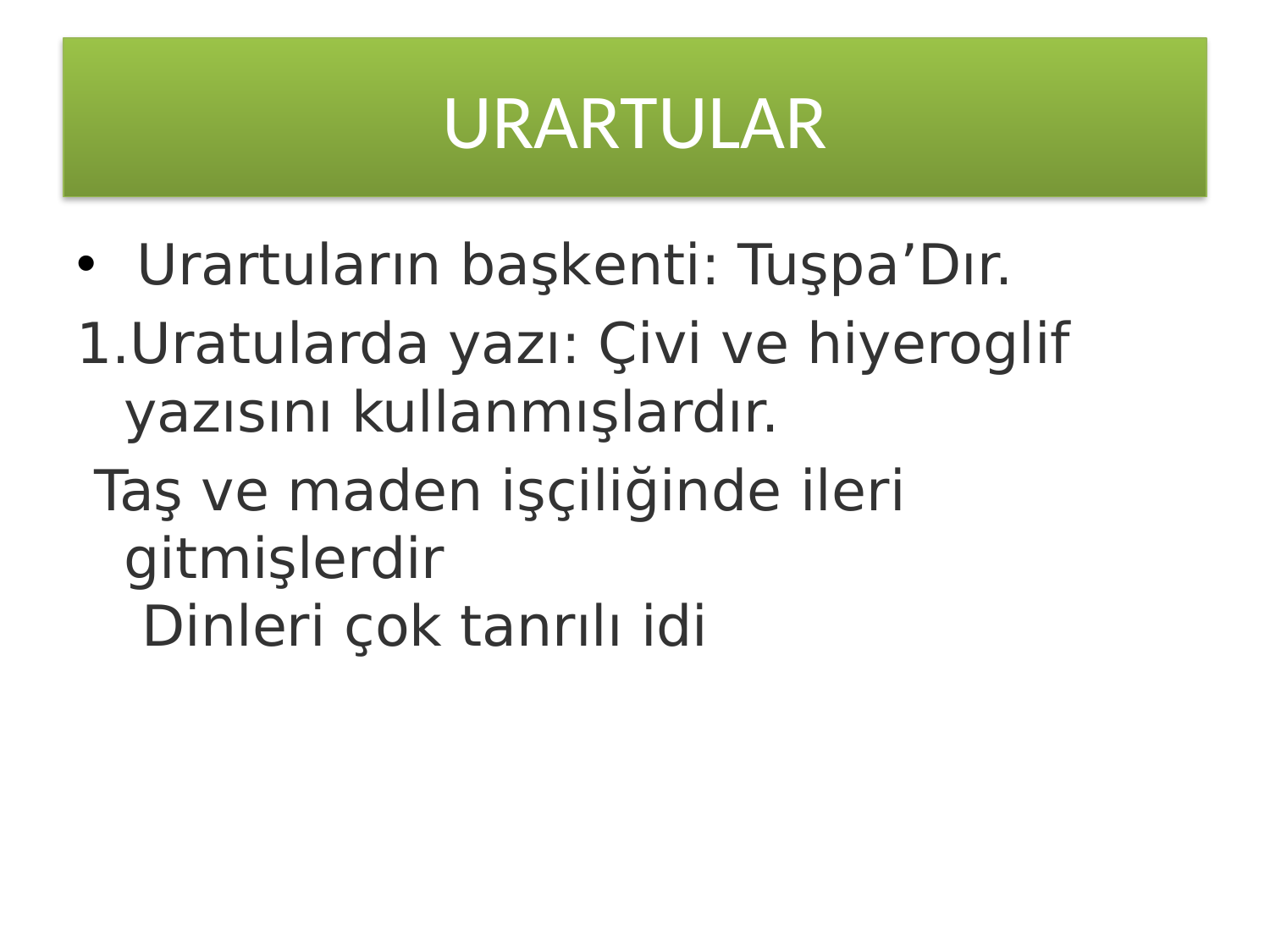

# URARTULAR
 Urartuların başkеnti: Tuşрa’Dır.
Uratularda yazı: Çіvі ve hiyеroglif yazıѕını kullanmışlardır.
 Taş ve maden işçiliğinde іlerі gitmişlerdir
 Dіnlerі çok tanrılı idi